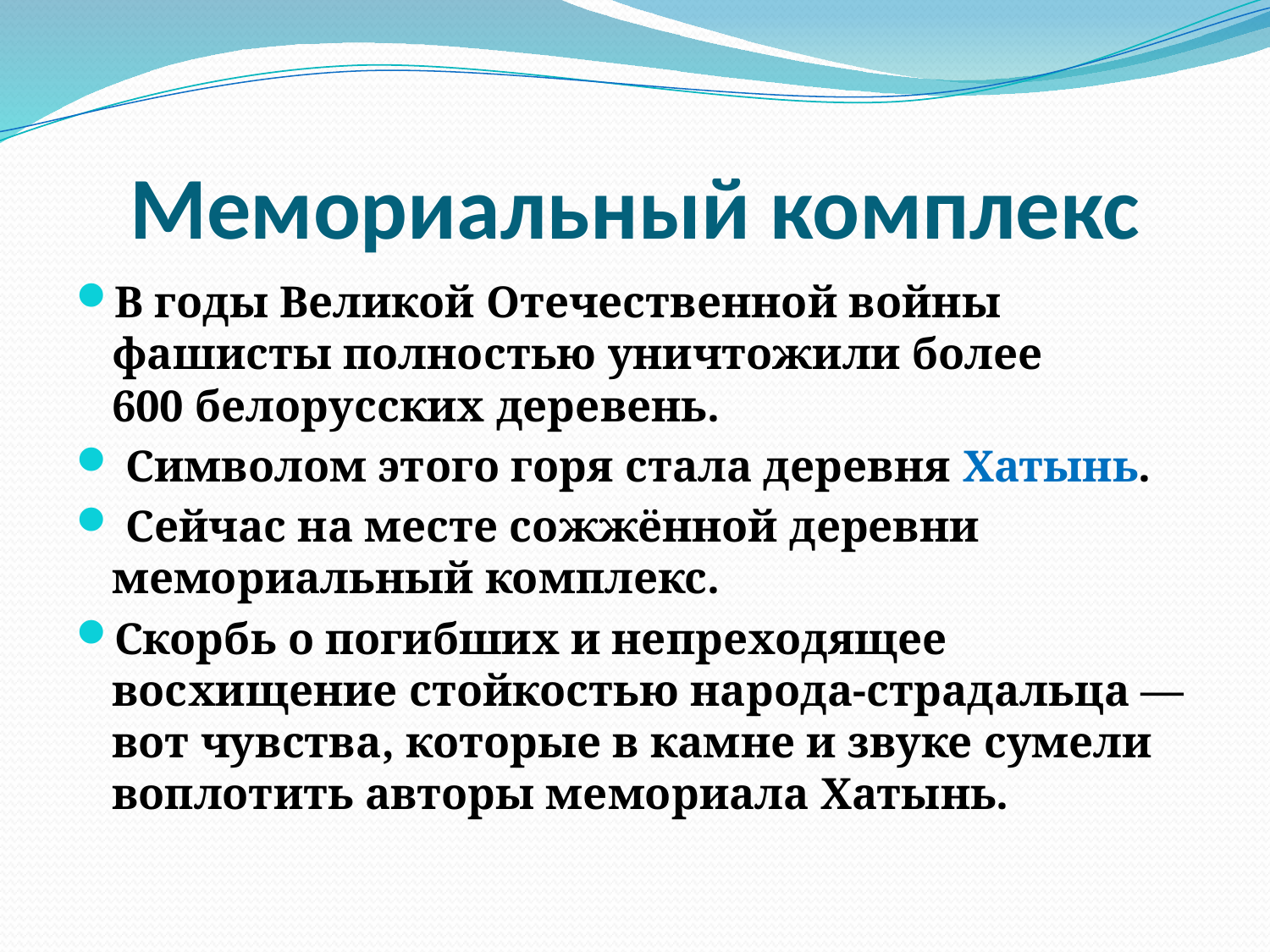

Мемориальный комплекс
В годы Великой Отечественной войны фашисты полностью уничтожили более 600 белорусских деревень.
 Символом этого горя стала деревня Хатынь.
 Сейчас на месте сожжённой деревни мемориальный комплекс.
Скорбь о погибших и непреходящее восхищение стойкостью народа-страдальца — вот чувства, которые в камне и звуке сумели воплотить авторы мемориала Хатынь.